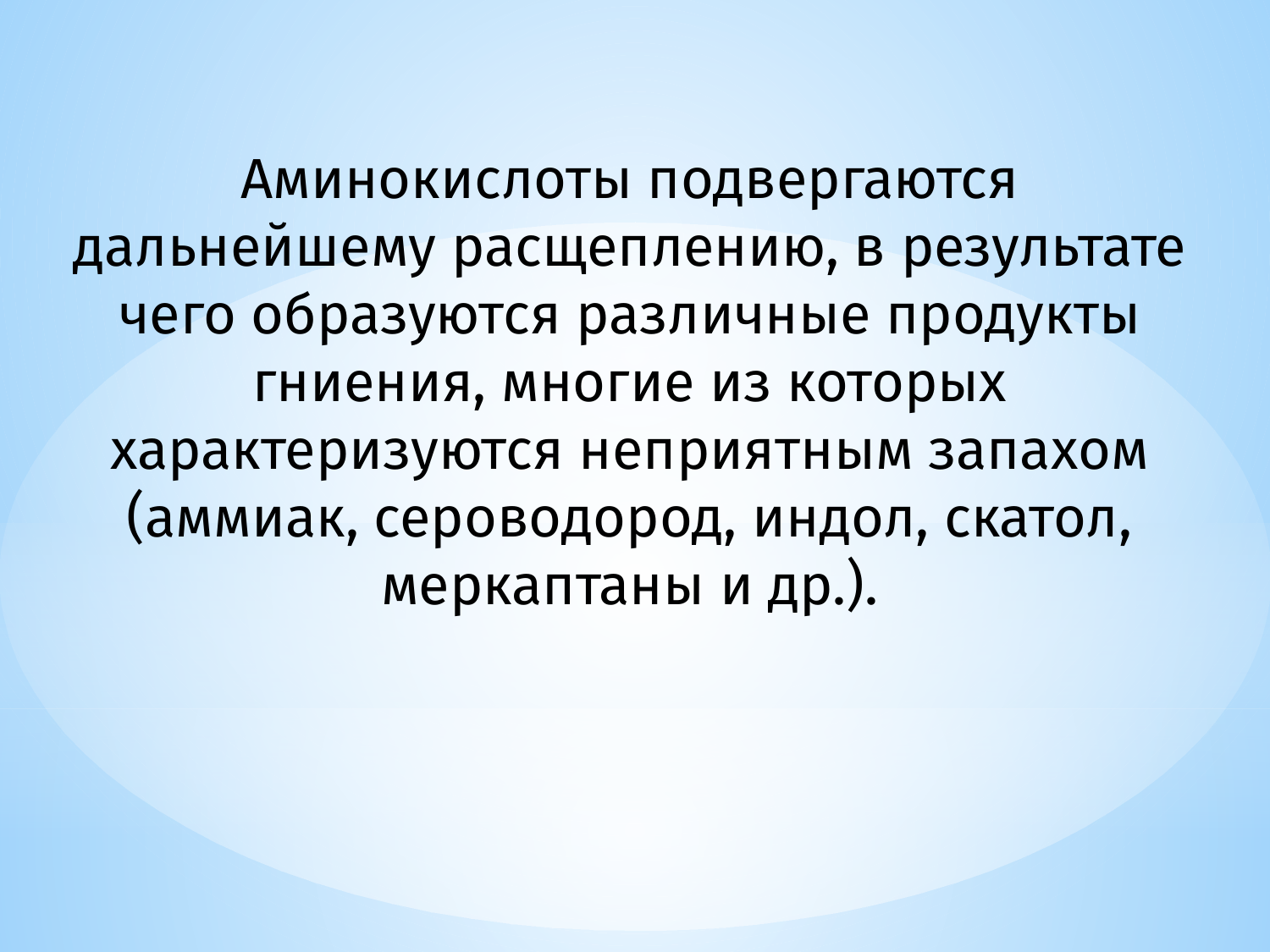

Аминокислоты подвергаются дальнейшему рас­щеплению, в результате чего образуются различные продукты гниения, многие из которых характеризуются неприятным запа­хом (аммиак, сероводород, индол, скатол, меркаптаны и др.).